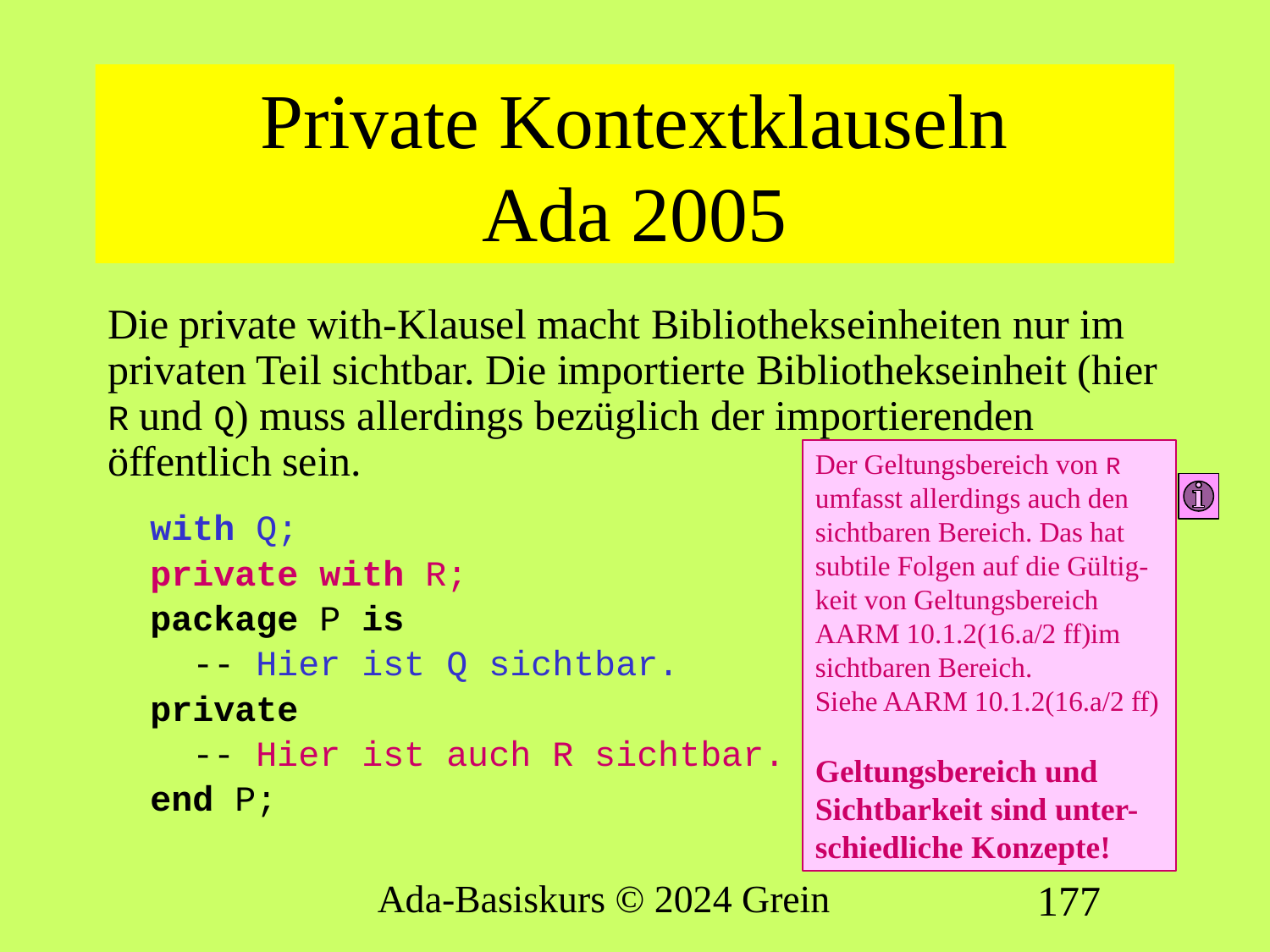

# Private Kontextklauseln Ada 2005
Die private with-Klausel macht Bibliothekseinheiten nur im privaten Teil sichtbar. Die importierte Bibliothekseinheit (hier R und Q) muss allerdings bezüglich der importierenden öffentlich sein.

  with Q;
  private with R;
  package P is
    -- Hier ist Q sichtbar.
  private
    -- Hier ist auch R sichtbar.
  end P;
Der Geltungsbereich von R umfasst allerdings auch den sichtbaren Bereich. Das hat subtile Folgen auf die Gültig-keit von Geltungsbereich AARM 10.1.2(16.a/2 ff)im sichtbaren Bereich.
Siehe AARM 10.1.2(16.a/2 ff)

Geltungsbereich und Sichtbarkeit sind unter-schiedliche Konzepte!

Ada-Basiskurs © 2024 Grein
177